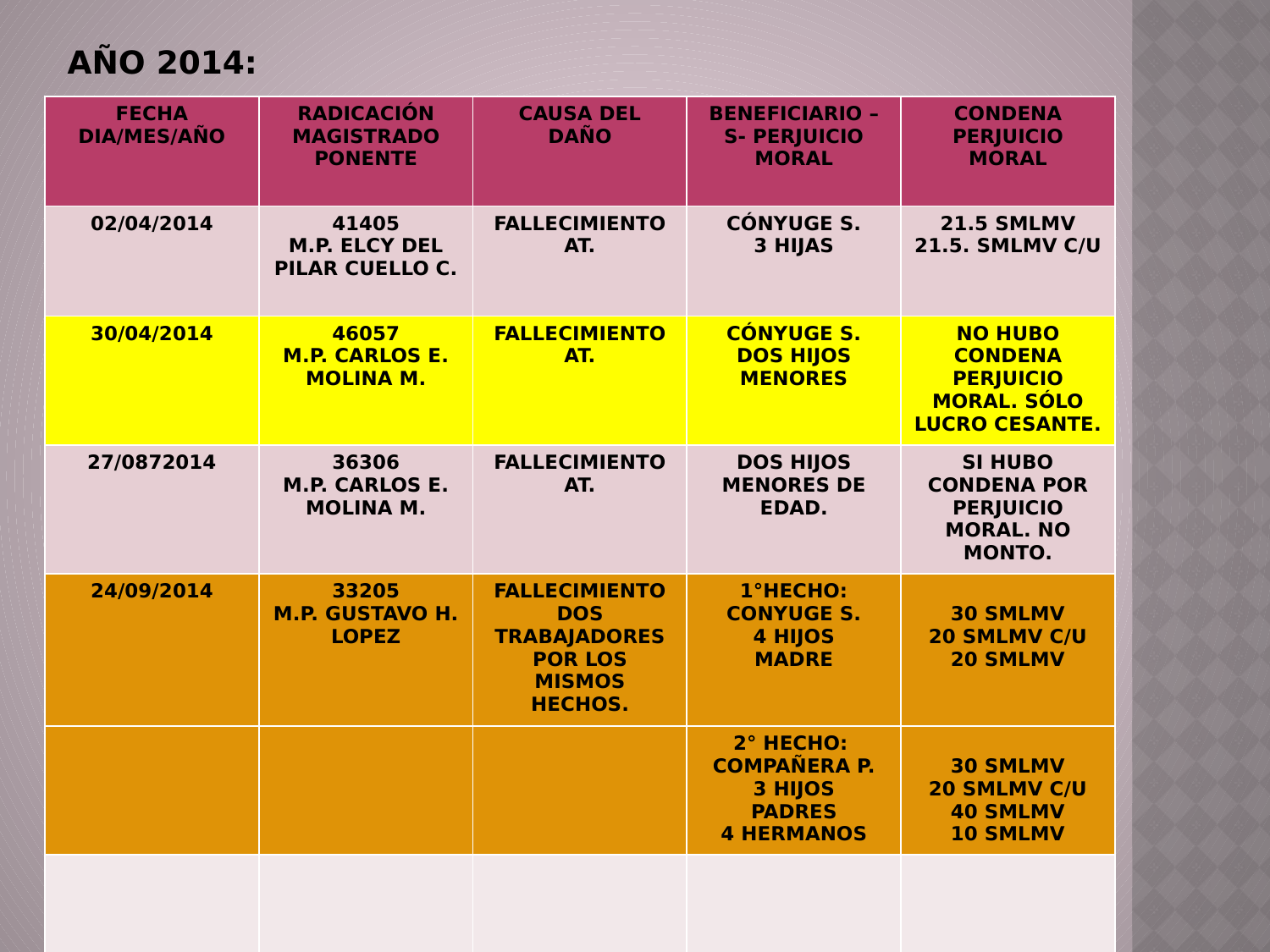

AÑO 2014:
| FECHA DIA/MES/AÑO | RADICACIÓN MAGISTRADO PONENTE | CAUSA DEL DAÑO | BENEFICIARIO –S- PERJUICIO MORAL | CONDENA PERJUICIO MORAL |
| --- | --- | --- | --- | --- |
| 02/04/2014 | 41405 M.P. ELCY DEL PILAR CUELLO C. | FALLECIMIENTO AT. | CÓNYUGE S. 3 HIJAS | 21.5 SMLMV 21.5. SMLMV C/U |
| 30/04/2014 | 46057 M.P. CARLOS E. MOLINA M. | FALLECIMIENTO AT. | CÓNYUGE S. DOS HIJOS MENORES | NO HUBO CONDENA PERJUICIO MORAL. SÓLO LUCRO CESANTE. |
| 27/0872014 | 36306 M.P. CARLOS E. MOLINA M. | FALLECIMIENTO AT. | DOS HIJOS MENORES DE EDAD. | SI HUBO CONDENA POR PERJUICIO MORAL. NO MONTO. |
| 24/09/2014 | 33205 M.P. GUSTAVO H. LOPEZ | FALLECIMIENTO DOS TRABAJADORES POR LOS MISMOS HECHOS. | 1°HECHO: CONYUGE S. 4 HIJOS MADRE | 30 SMLMV 20 SMLMV C/U 20 SMLMV |
|  |  |  | 2° HECHO: COMPAÑERA P. 3 HIJOS PADRES 4 HERMANOS | 30 SMLMV 20 SMLMV C/U 40 SMLMV 10 SMLMV |
|  |  |  |  |  |